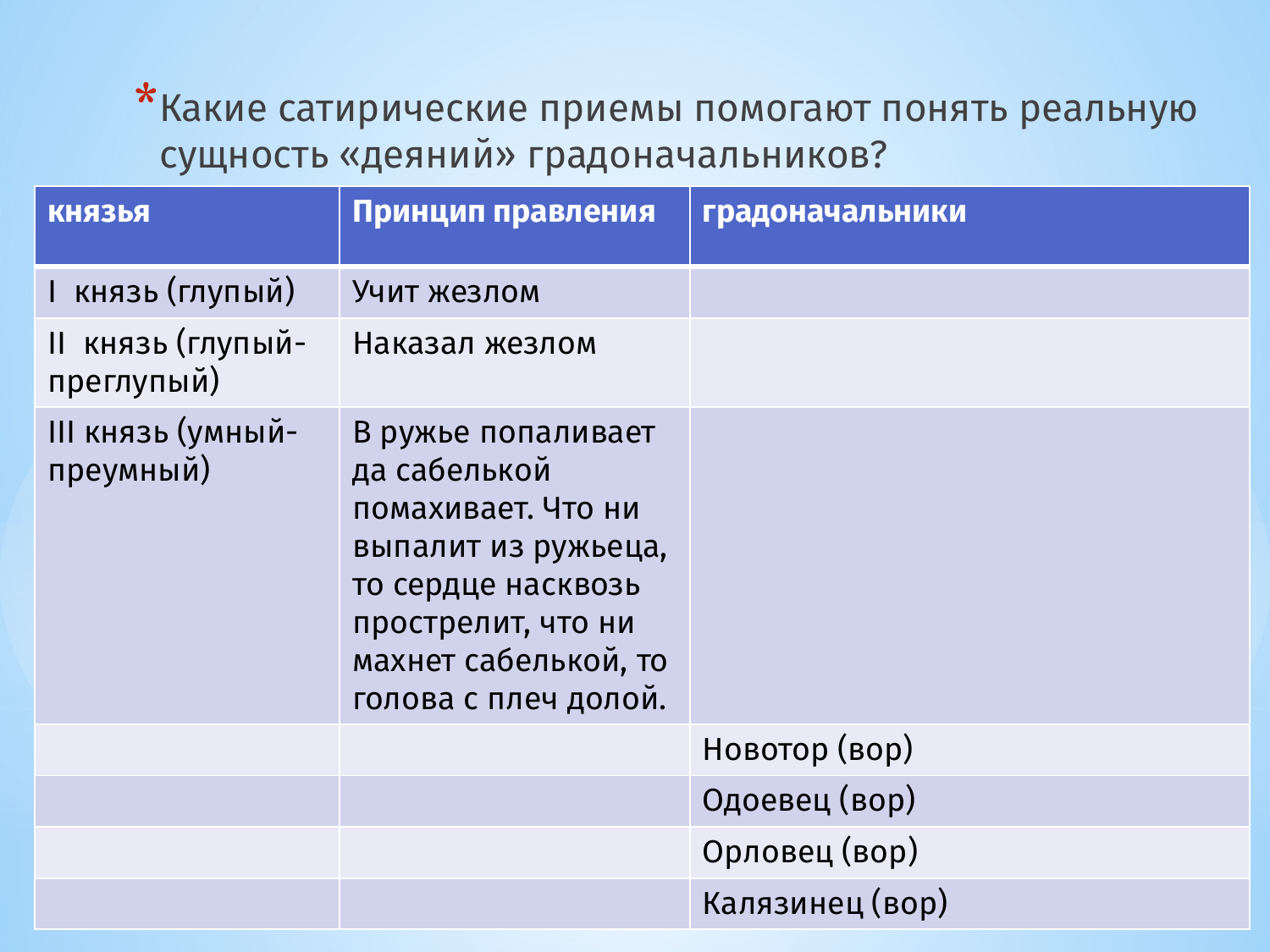

Какие сатирические приемы помогают понять реальную сущность «деяний» градоначальников?

| князья | Принцип правления | градоначальники |
| --- | --- | --- |
| I князь (глупый) | Учит жезлом |  |
| II князь (глупый-преглупый) | Наказал жезлом |  |
| III князь (умный-преумный) | В ружье попаливает да сабелькой помахивает. Что ни выпалит из ружьеца, то сердце насквозь прострелит, что ни махнет сабелькой, то голова с плеч долой. |  |
|  |  | Новотор (вор) |
|  |  | Одоевец (вор) |
|  |  | Орловец (вор) |
|  |  | Калязинец (вор) |